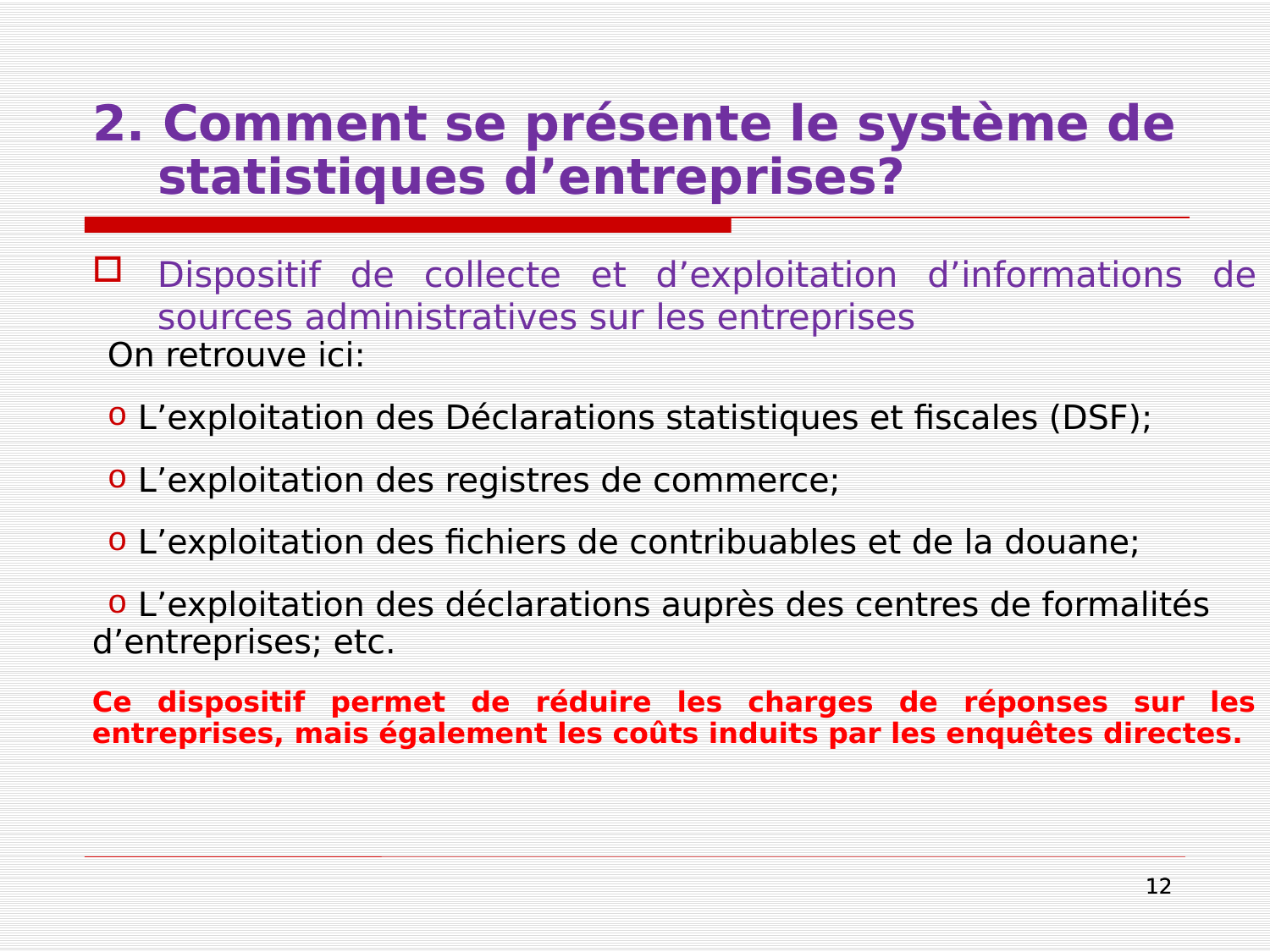

# 2. Comment se présente le système de statistiques d’entreprises?
Dispositif de collecte et d’exploitation d’informations de sources administratives sur les entreprises
On retrouve ici:
 L’exploitation des Déclarations statistiques et fiscales (DSF);
 L’exploitation des registres de commerce;
 L’exploitation des fichiers de contribuables et de la douane;
 L’exploitation des déclarations auprès des centres de formalités d’entreprises; etc.
Ce dispositif permet de réduire les charges de réponses sur les entreprises, mais également les coûts induits par les enquêtes directes.
12
12